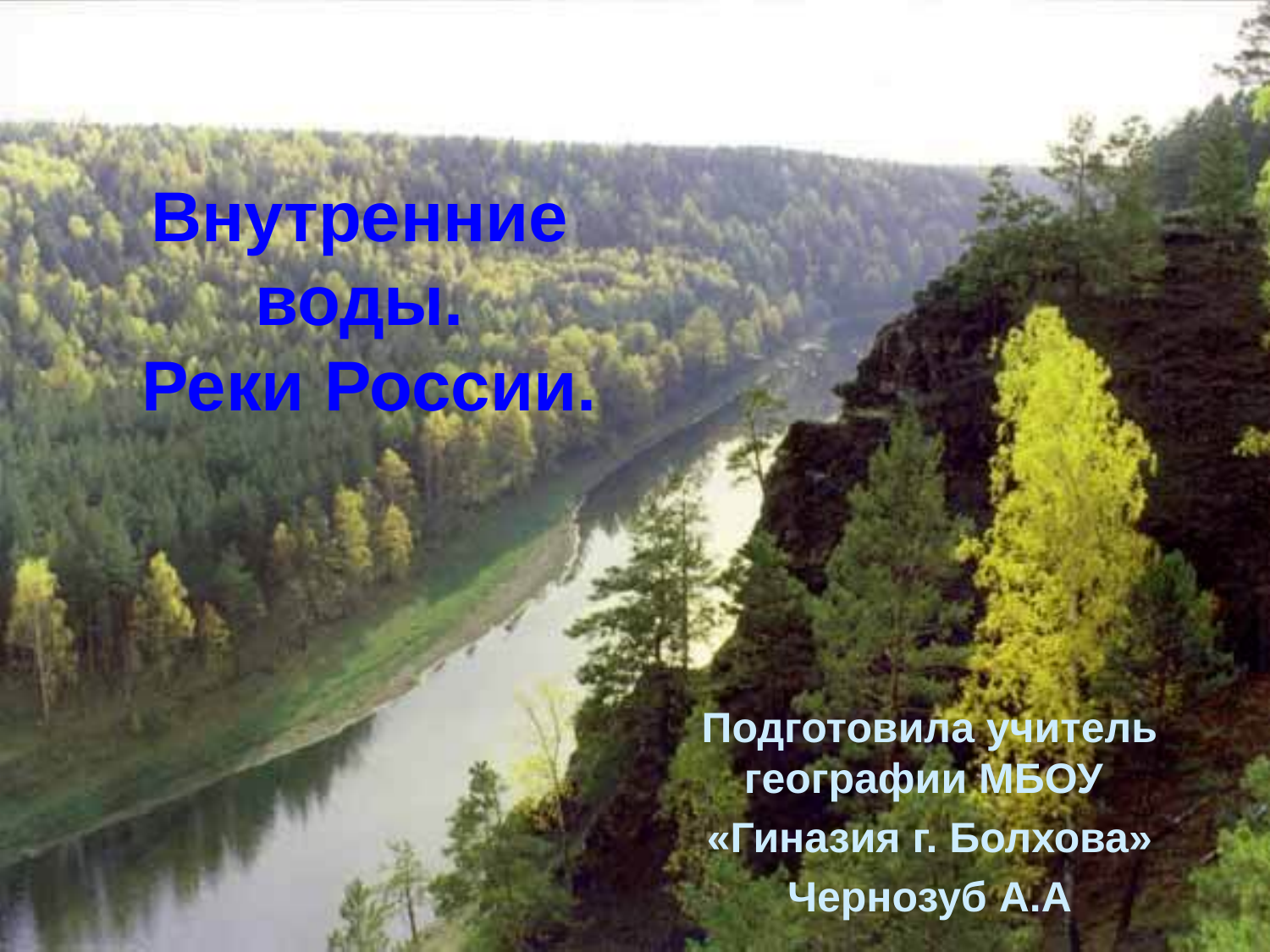

# Внутренние воды. Реки России.
Подготовила учитель географии МБОУ
«Гиназия г. Болхова»
Чернозуб А.А